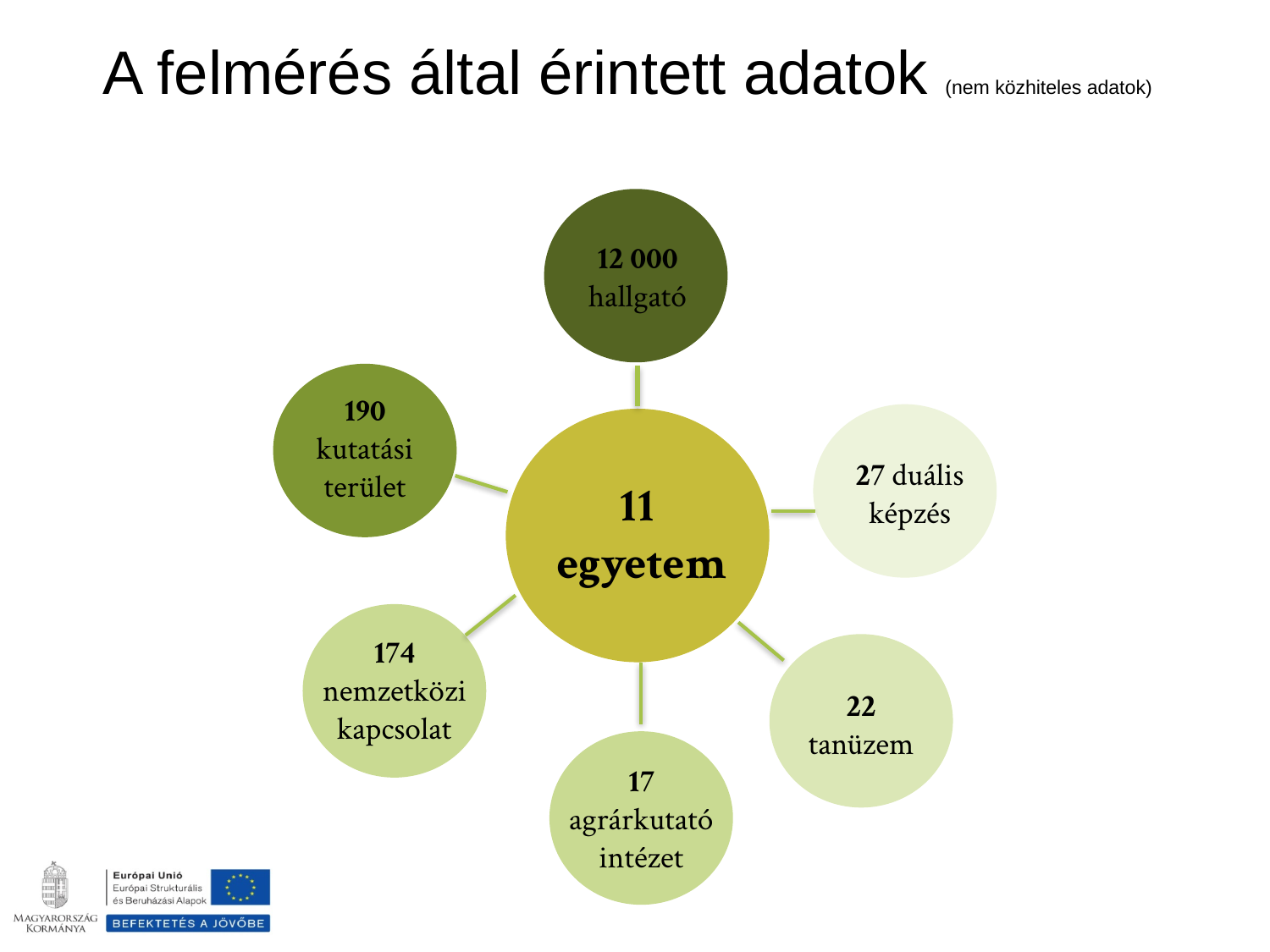

# A felmérés által érintett adatok (nem közhiteles adatok)

12 000 hallgató

190 kutatási terület

27 duális képzés
11
egyetem

174 nemzetközi kapcsolat

22 tanüzem

17 agrárkutató intézet